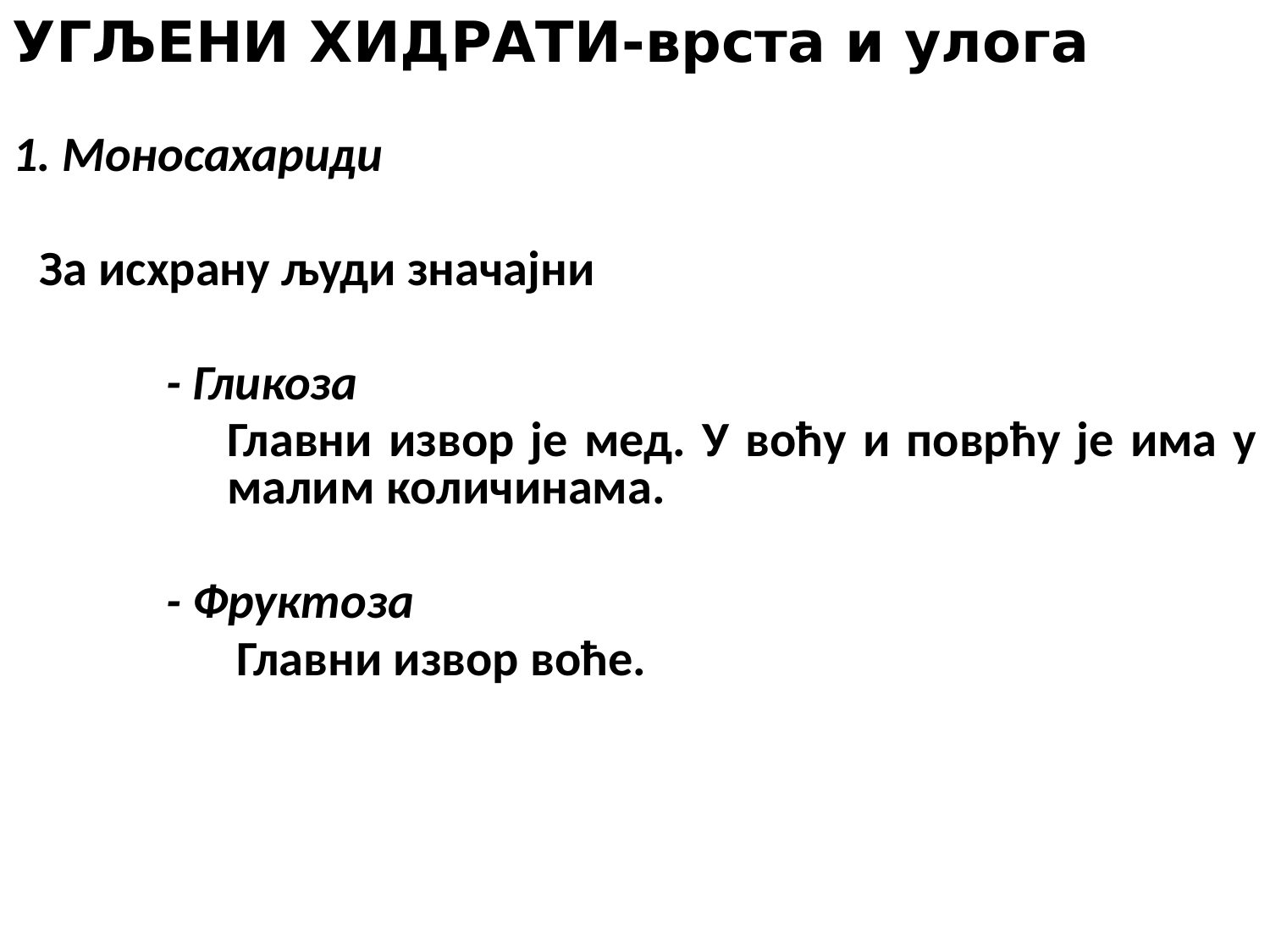

УГЉЕНИ ХИДРАТИ-врста и улога
1. Моносахариди

	За исхрану људи значајни

		- Гликоза
	Главни извор је мед. У воћу и поврћу је има у малим количинама.

		- Фруктоза
   Главни извор воће.